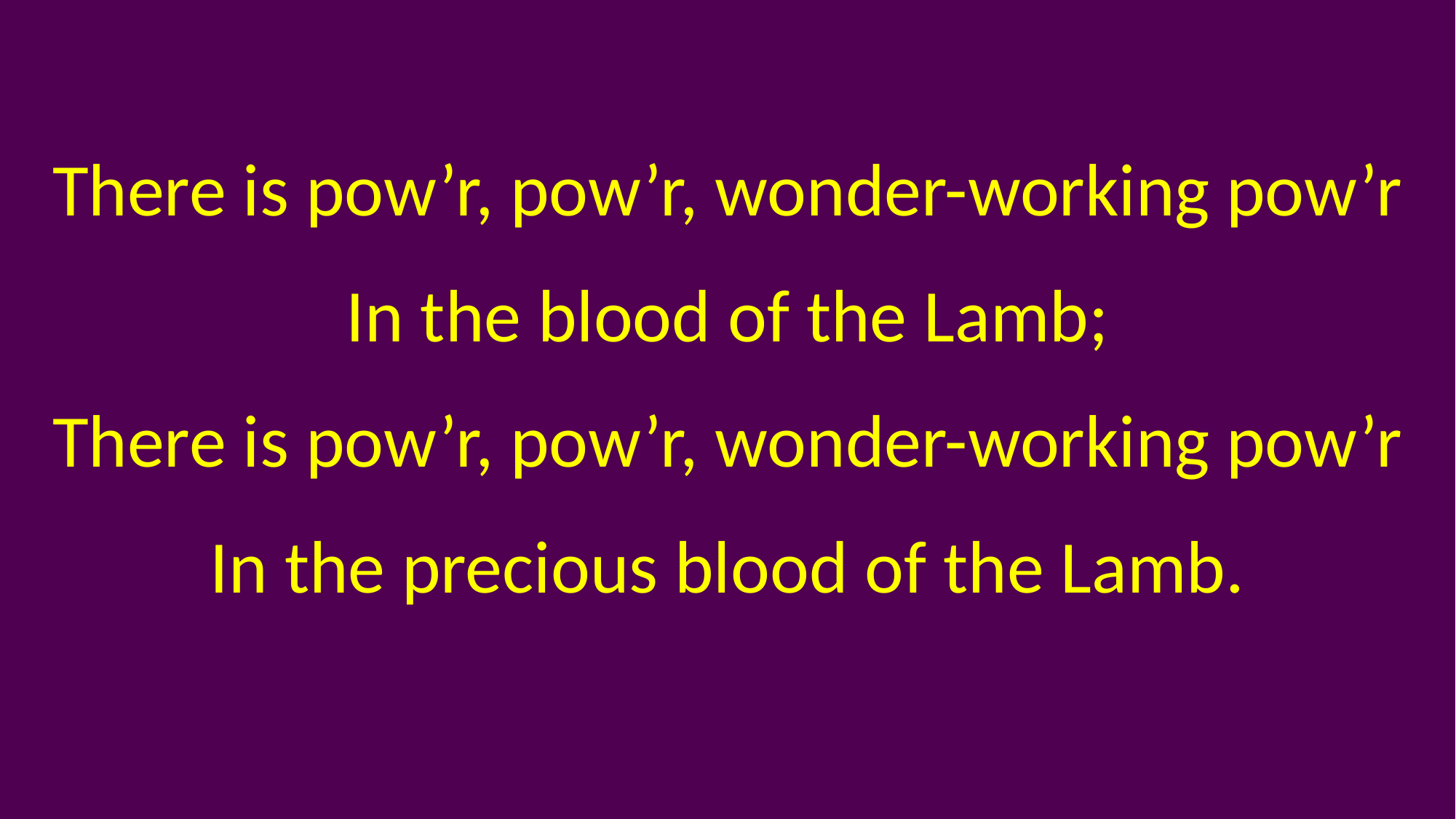

There is pow’r, pow’r, wonder-working pow’r
In the blood of the Lamb;
There is pow’r, pow’r, wonder-working pow’r
In the precious blood of the Lamb.